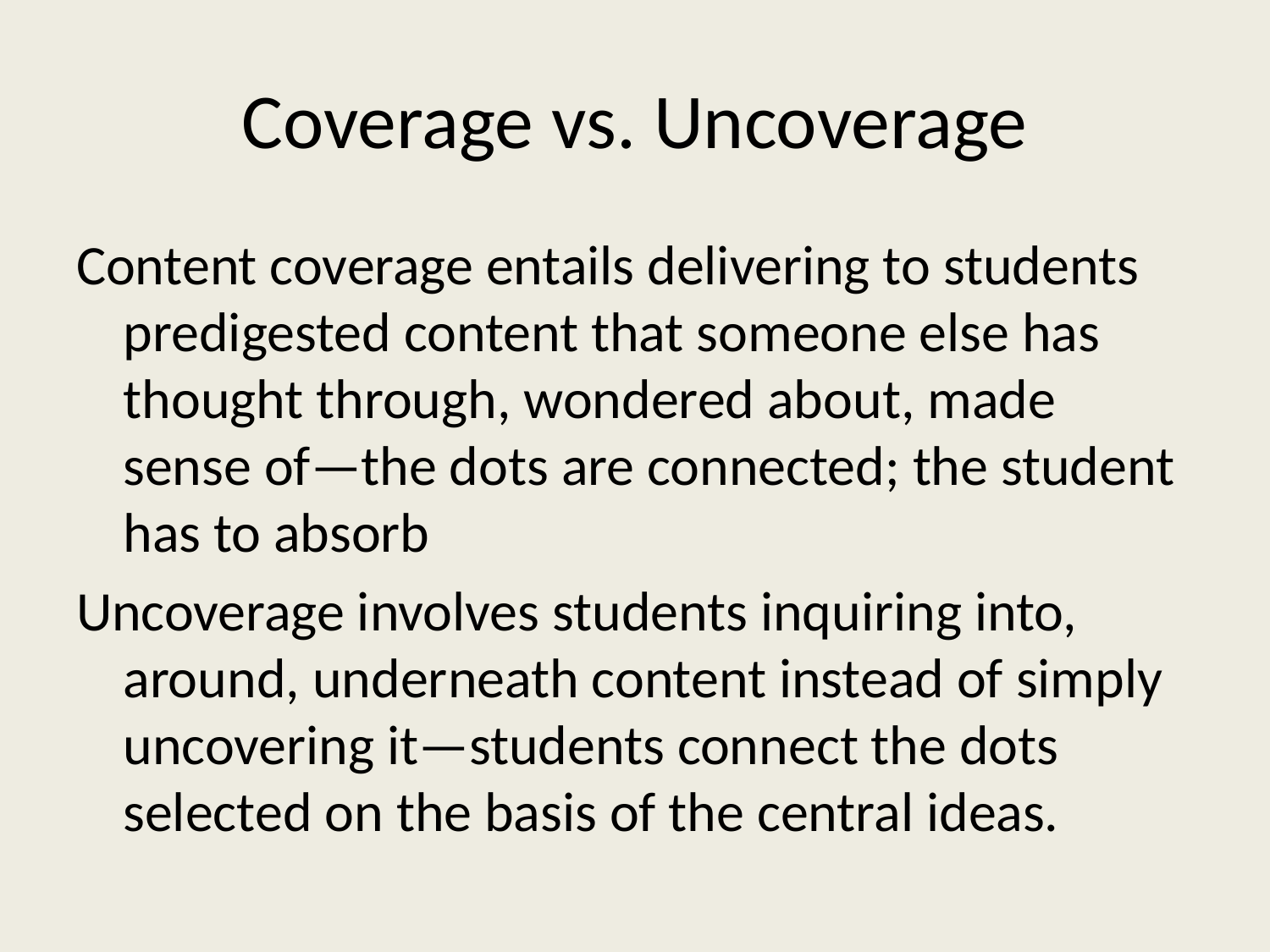

# Coverage vs. Uncoverage
Content coverage entails delivering to students predigested content that someone else has thought through, wondered about, made sense of—the dots are connected; the student has to absorb
Uncoverage involves students inquiring into, around, underneath content instead of simply uncovering it—students connect the dots selected on the basis of the central ideas.